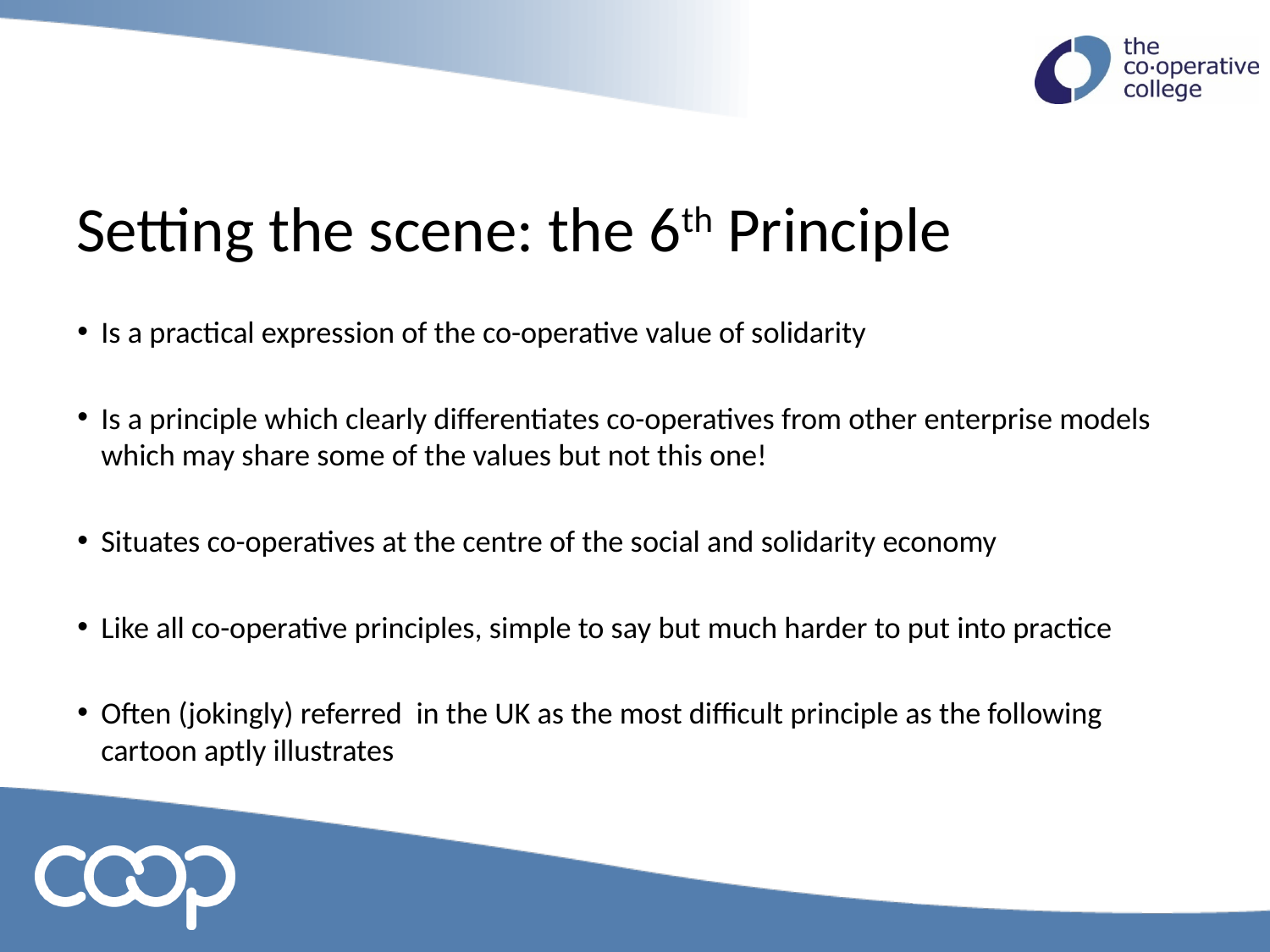

# Setting the scene: the 6th Principle
Is a practical expression of the co-operative value of solidarity

Is a principle which clearly differentiates co-operatives from other enterprise models which may share some of the values but not this one!

Situates co-operatives at the centre of the social and solidarity economy

Like all co-operative principles, simple to say but much harder to put into practice

Often (jokingly) referred  in the UK as the most difficult principle as the following cartoon aptly illustrates